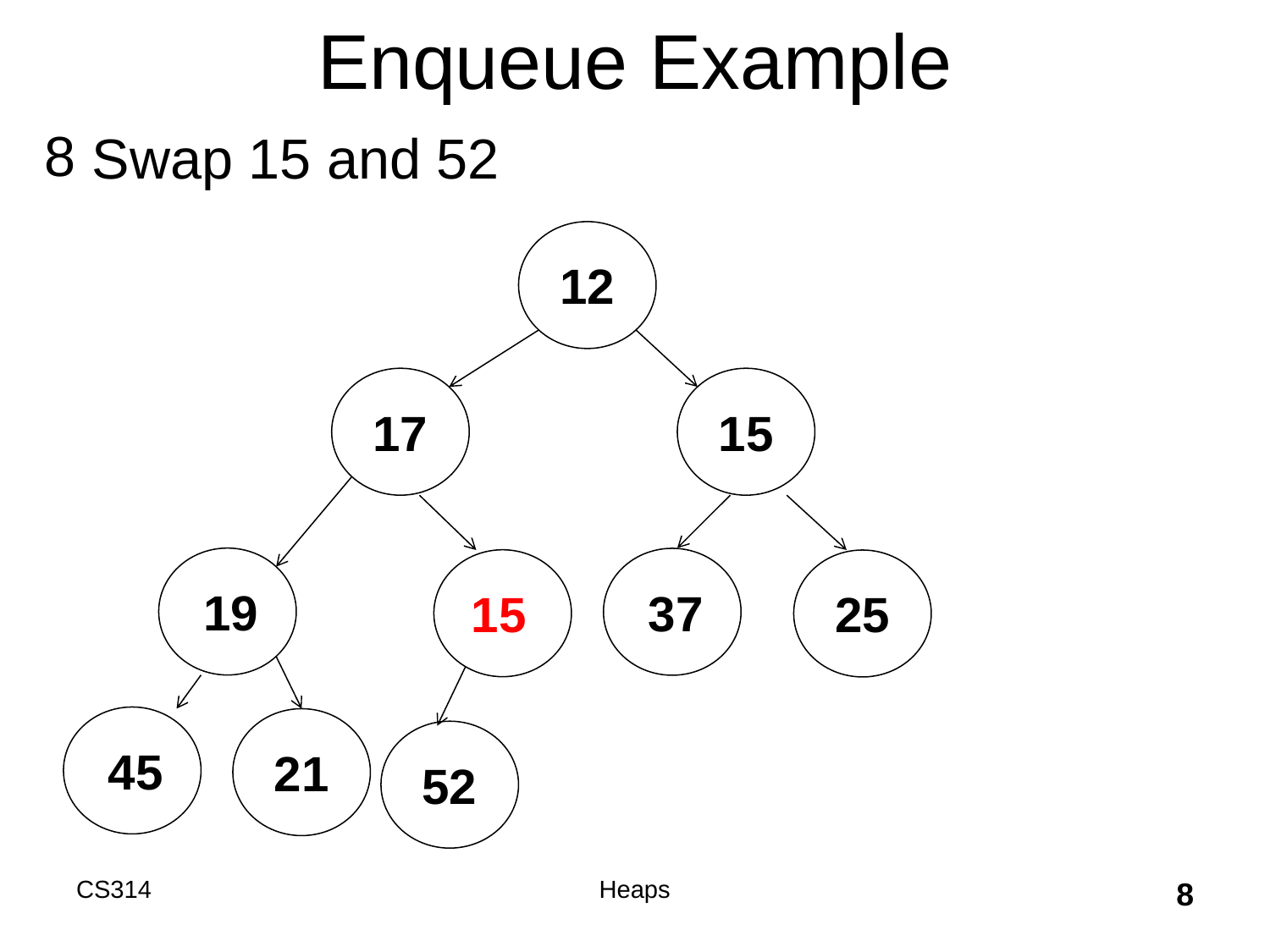

# Enqueue Example
Swap 15 and 52

12

17
15

19
37
15
25

45
21
52
CS314
Heaps
8